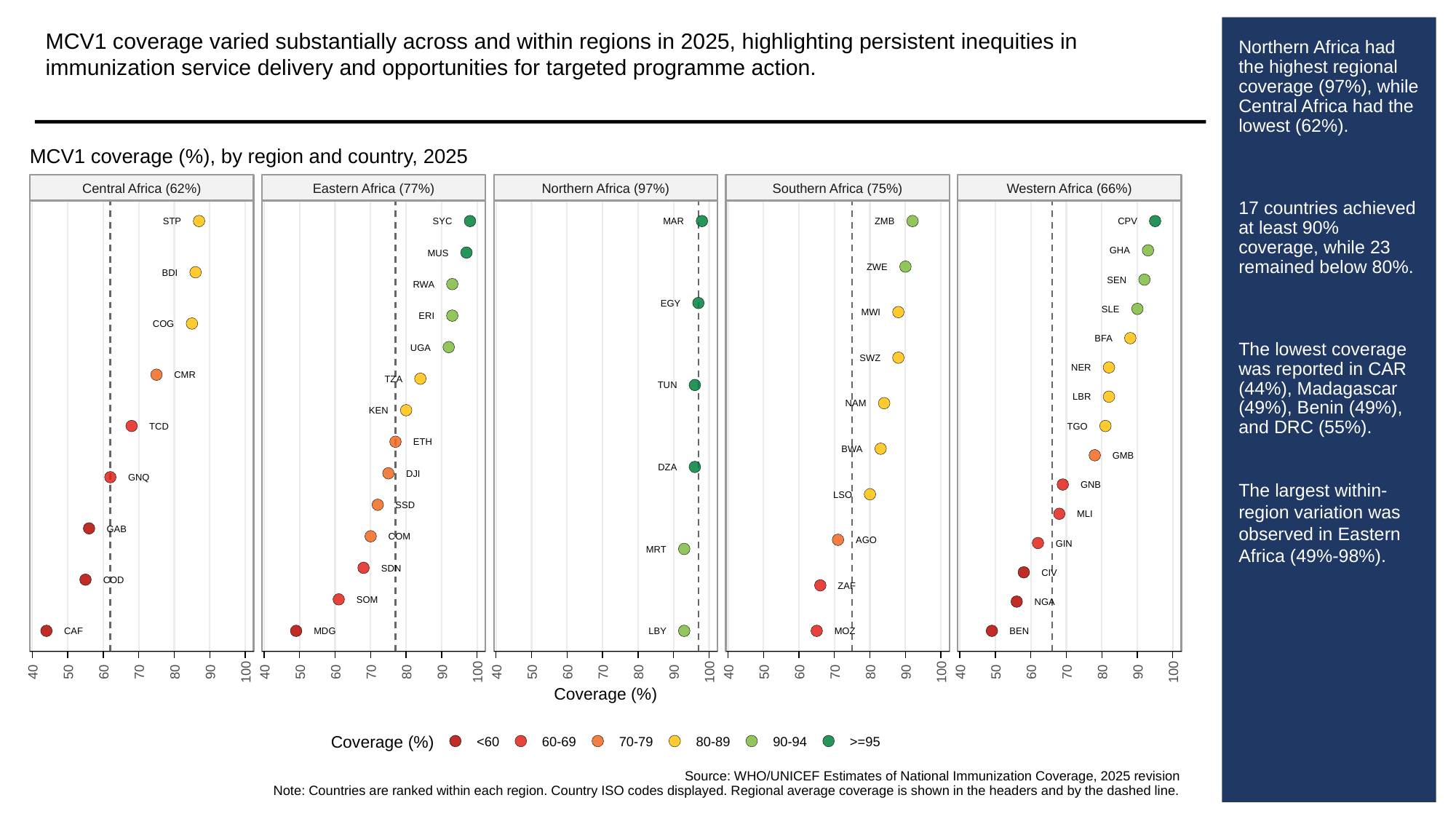

MCV1 coverage varied substantially across and within regions in 2025, highlighting persistent inequities in immunization service delivery and opportunities for targeted programme action.
# Northern Africa had the highest regional coverage (97%), while Central Africa had the lowest (62%).

17 countries achieved at least 90% coverage, while 23 remained below 80%.

The lowest coverage was reported in CAR (44%), Madagascar (49%), Benin (49%), and DRC (55%).

The largest within-region variation was observed in Eastern Africa (49%-98%).

MCV1 coverage (%), by region and country, 2025

Central Africa (62%)
Eastern Africa (77%)
Northern Africa (97%)
Southern Africa (75%)
Western Africa (66%)

STP
SYC
MAR
ZMB
CPV

GHA
MUS

ZWE

BDI

SEN

RWA

EGY

SLE

MWI

ERI

COG

BFA

UGA

SWZ

NER

CMR

TZA

TUN

LBR

NAM

KEN

TCD
TGO

ETH

BWA

GMB

DZA

DJI

GNQ

GNB

LSO

SSD

MLI

GAB

COM

AGO

GIN

MRT

SDN

CIV

COD

ZAF

SOM
NGA

CAF
MDG
LBY
MOZ
BEN

40
50
60
70
80
90
100
40
50
60
70
80
90
100
40
50
60
70
80
90
100
40
50
60
70
80
90
100
40
50
60
70
80
90
100
Coverage (%)
Coverage (%)

<60
60-69
70-79
80-89
90-94
>=95
Source: WHO/UNICEF Estimates of National Immunization Coverage, 2025 revision
Note: Countries are ranked within each region. Country ISO codes displayed. Regional average coverage is shown in the headers and by the dashed line.